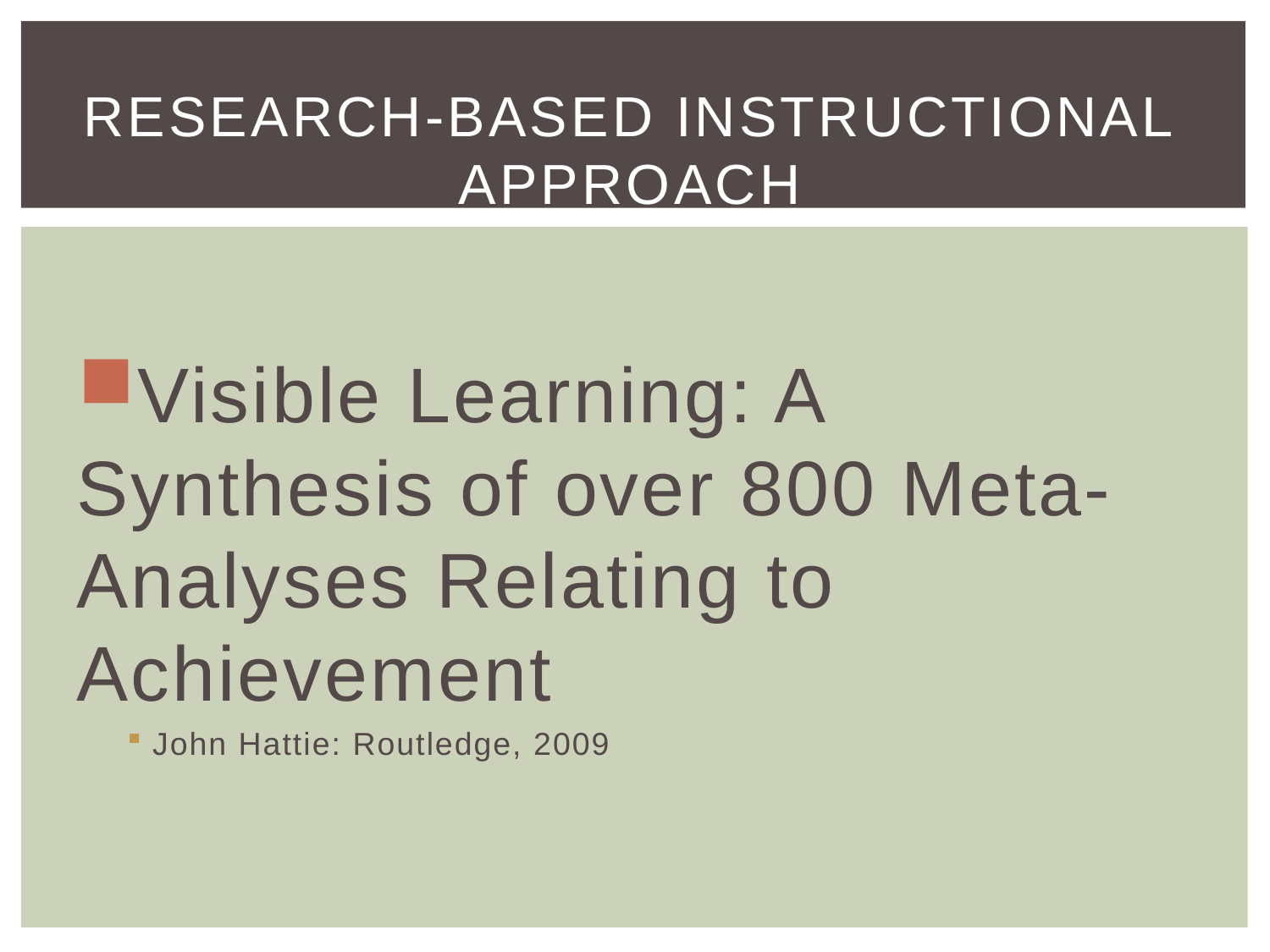

# Research-Based Instructional Approach
Visible Learning: A Synthesis of over 800 Meta-Analyses Relating to Achievement
John Hattie: Routledge, 2009